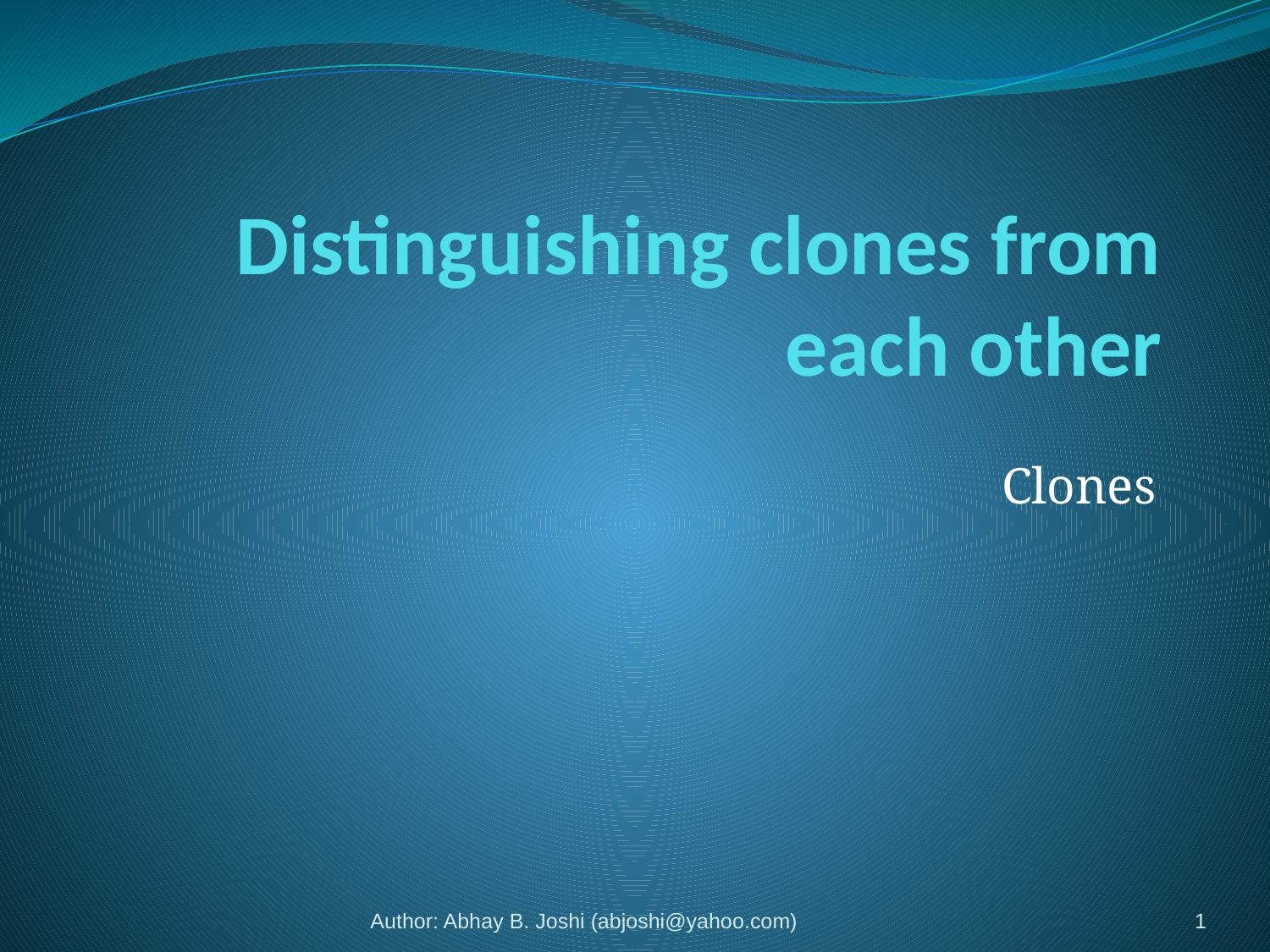

# Distinguishing clones from each other
Clones
Author: Abhay B. Joshi (abjoshi@yahoo.com)
1